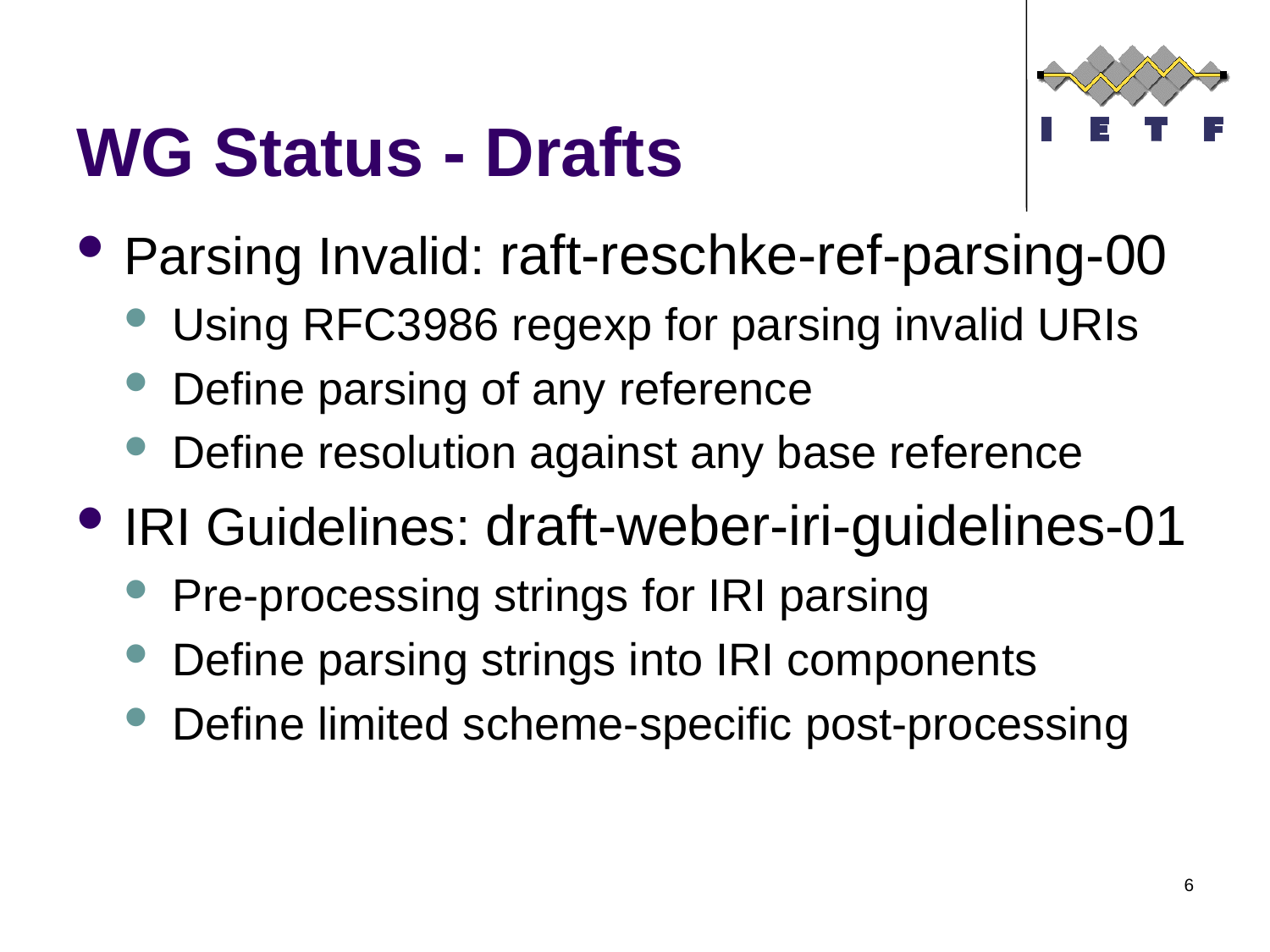

# WG Status - Drafts
Parsing Invalid: raft-reschke-ref-parsing-00
Using RFC3986 regexp for parsing invalid URIs
Define parsing of any reference
Define resolution against any base reference
IRI Guidelines: draft-weber-iri-guidelines-01
Pre-processing strings for IRI parsing
Define parsing strings into IRI components
Define limited scheme-specific post-processing
6